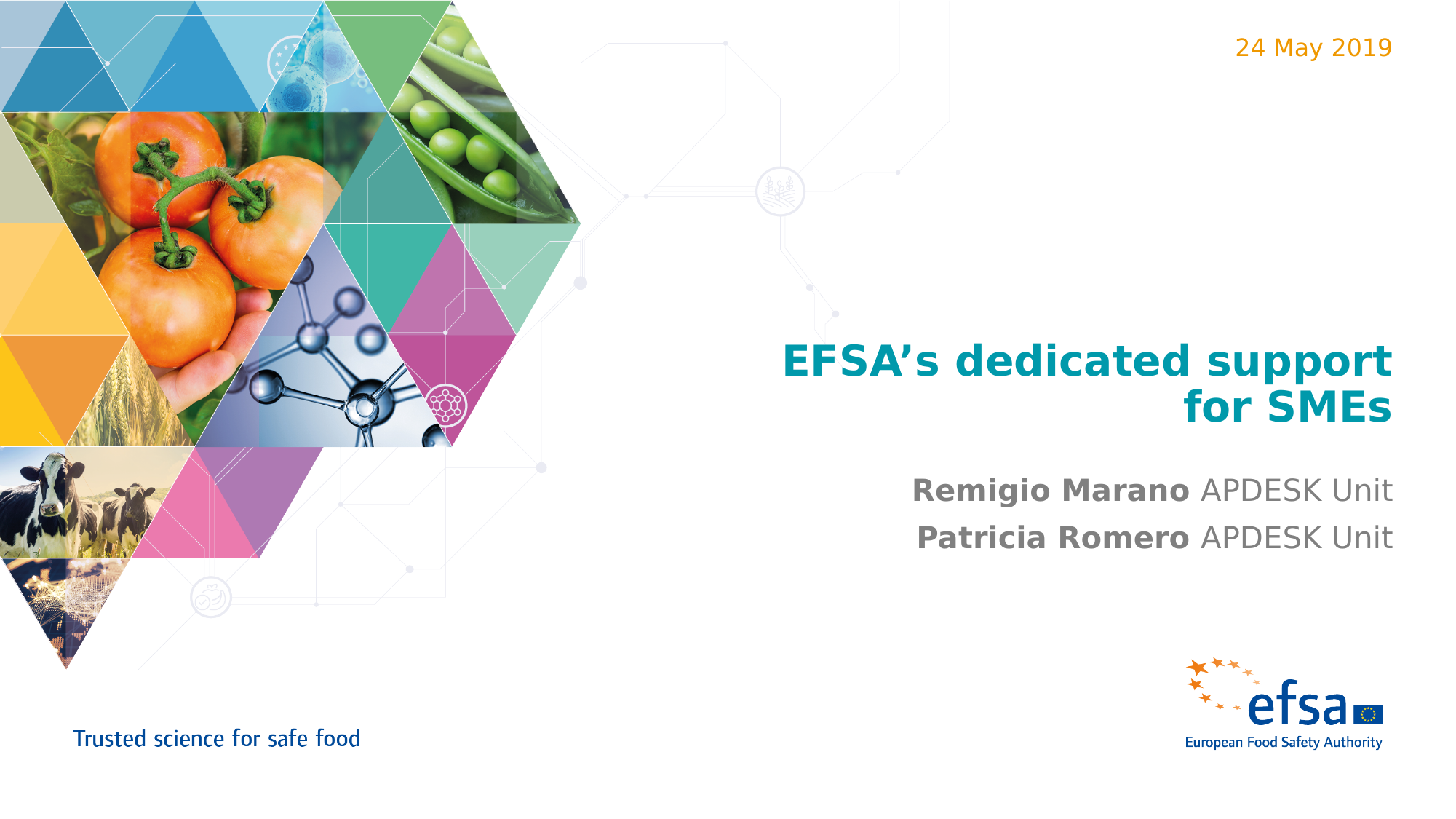

24 May 2019
EFSA’s dedicated support for SMEs
Remigio Marano APDESK Unit
Patricia Romero APDESK Unit